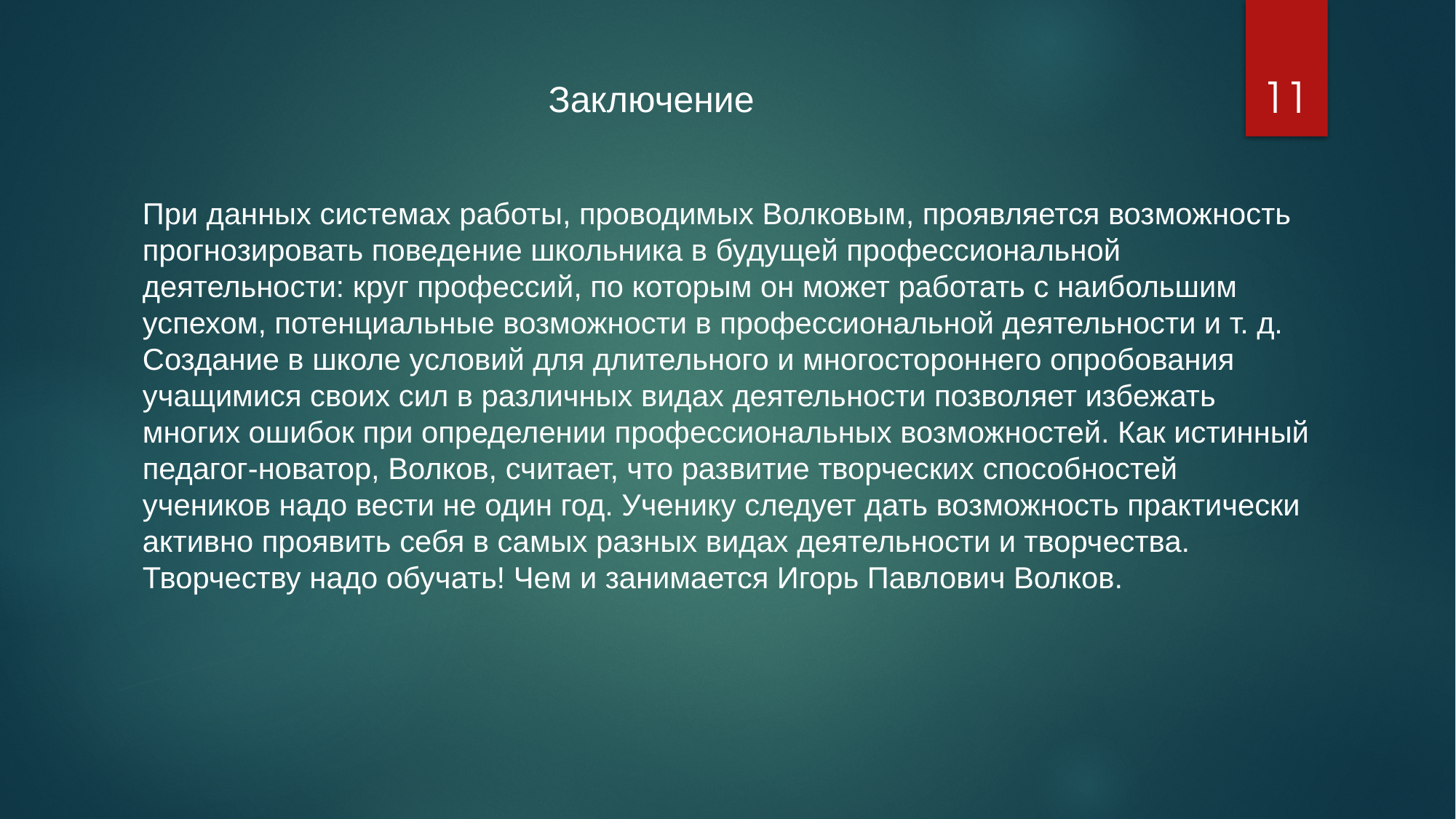

11
Заключение
При данных системах работы, проводимых Волковым, проявляется возможность прогнозировать поведение школьника в будущей профессиональной деятельности: круг профессий, по которым он может работать с наибольшим успехом, потенциальные возможности в профессиональной деятельности и т. д.
Создание в школе условий для длительного и многостороннего опробования учащимися своих сил в различных видах деятельности позволяет избежать многих ошибок при определении профессиональных возможностей. Как истинный педагог-новатор, Волков, считает, что развитие творческих способностей учеников надо вести не один год. Ученику следует дать возможность практически активно проявить себя в самых разных видах деятельности и творчества. Творчеству надо обучать! Чем и занимается Игорь Павлович Волков.